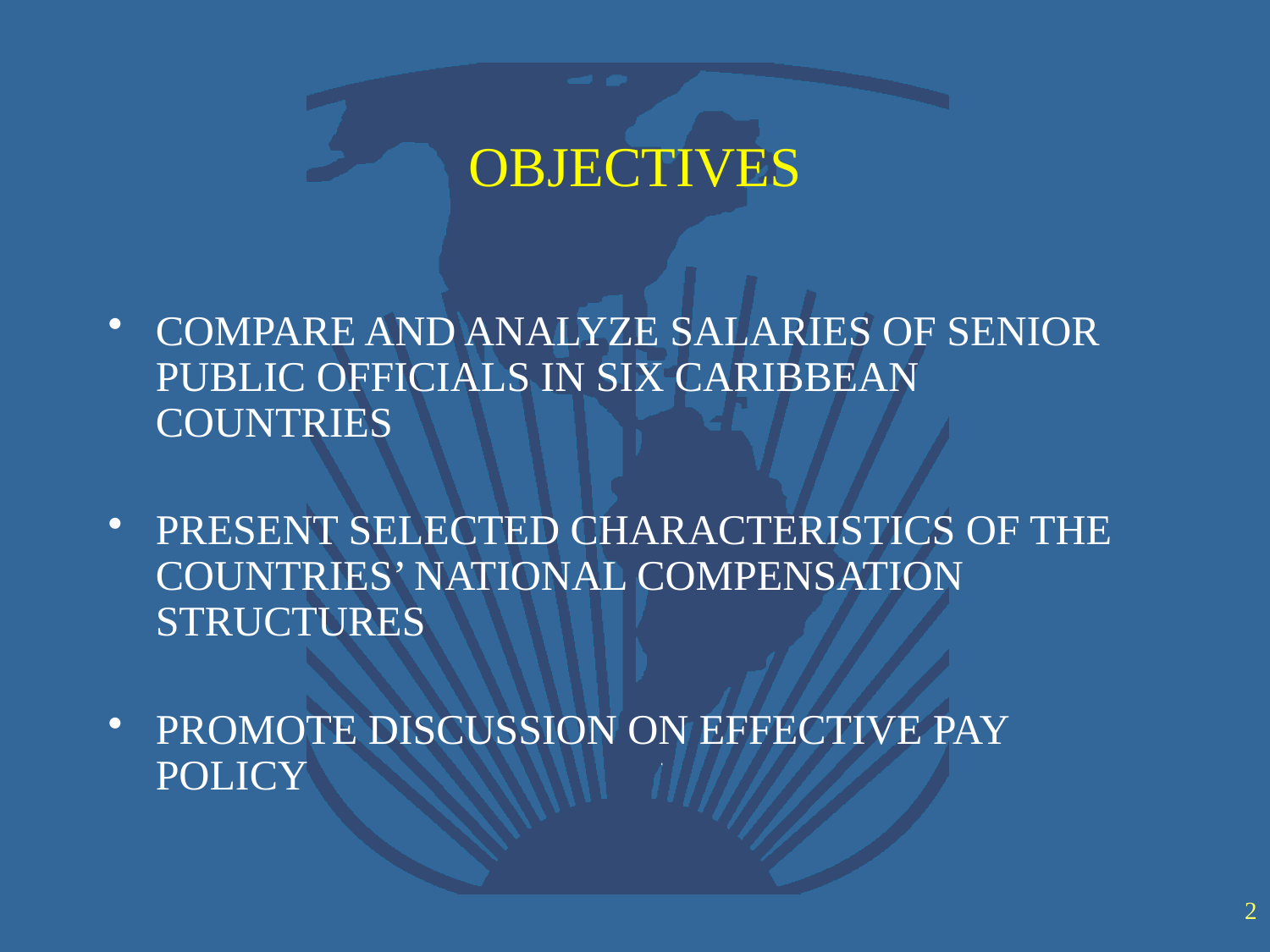

# OBJECTIVES

COMPARE AND ANALYZE SALARIES OF SENIOR PUBLIC OFFICIALS IN SIX CARIBBEAN COUNTRIES

PRESENT SELECTED CHARACTERISTICS OF THE COUNTRIES’ NATIONAL COMPENSATION STRUCTURES

PROMOTE DISCUSSION ON EFFECTIVE PAY POLICY
2